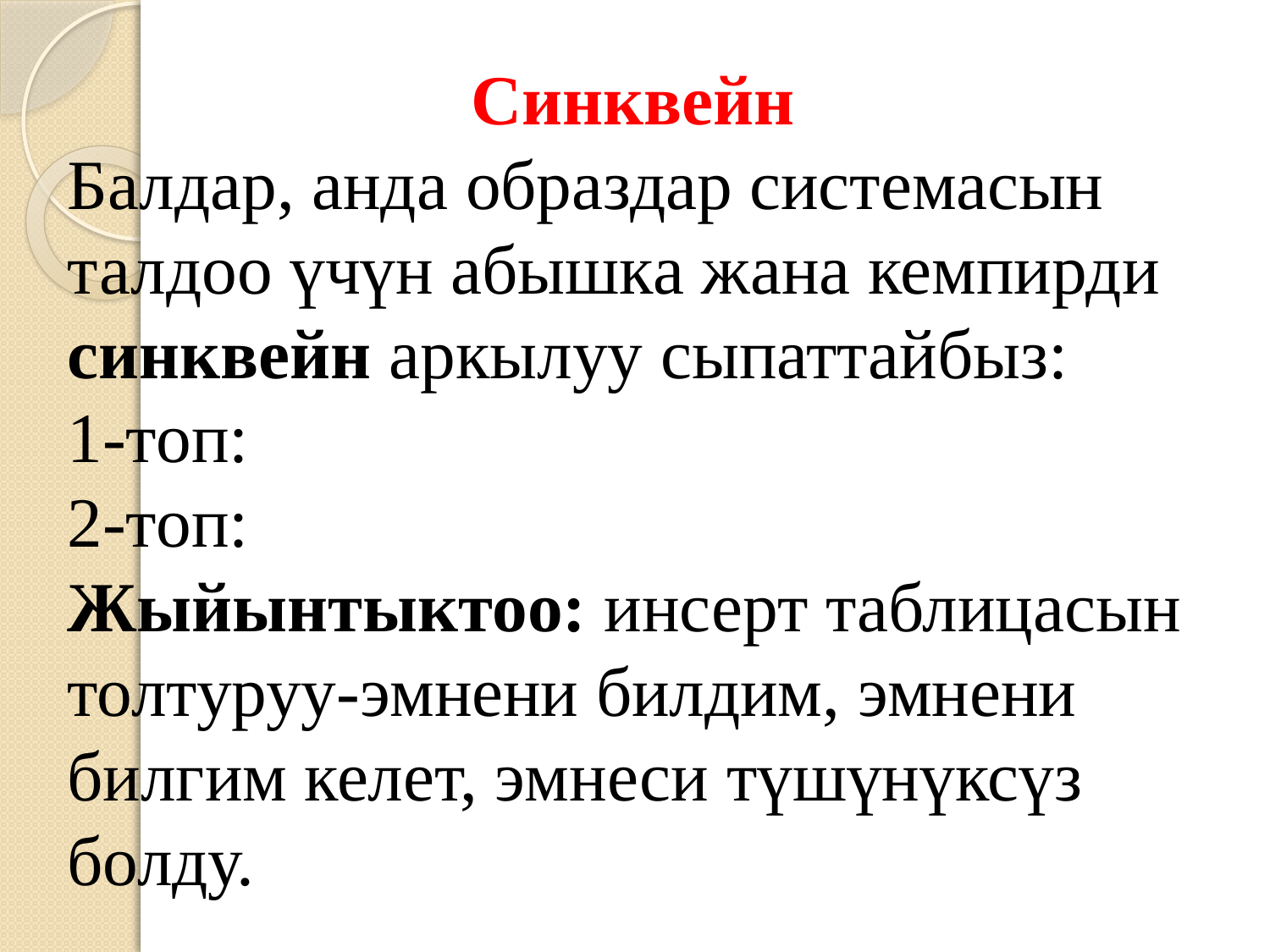

# Синквейн Балдар, анда образдар системасын талдоо үчүн абышка жана кемпирди синквейн аркылуу сыпаттайбыз: 1-топ: 2-топ: Жыйынтыктоо: инсерт таблицасын толтуруу-эмнени билдим, эмнени билгим келет, эмнеси түшүнүксүз болду.